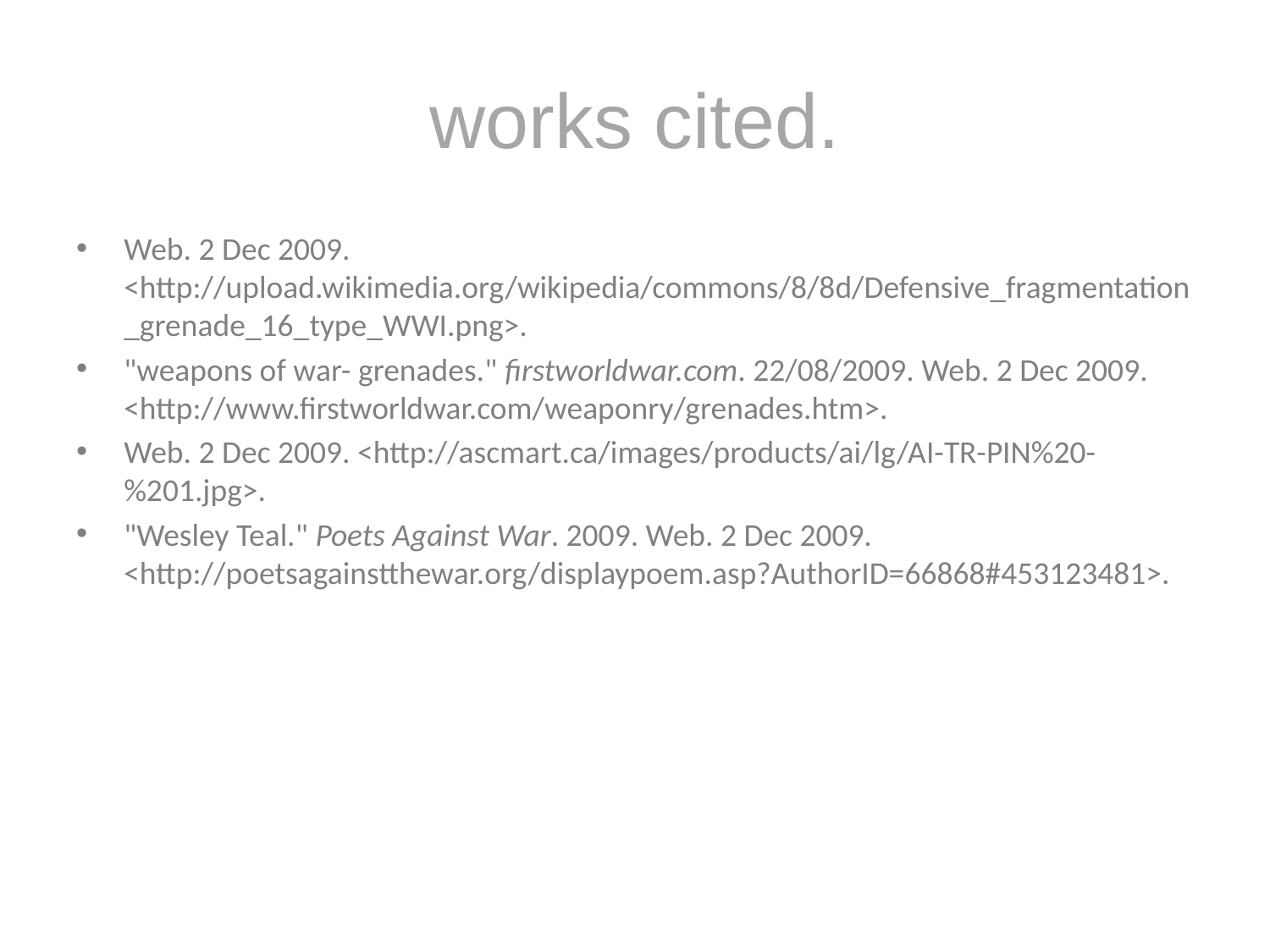

# works cited.
Web. 2 Dec 2009. <http://upload.wikimedia.org/wikipedia/commons/8/8d/Defensive_fragmentation_grenade_16_type_WWI.png>.
"weapons of war- grenades." firstworldwar.com. 22/08/2009. Web. 2 Dec 2009. <http://www.firstworldwar.com/weaponry/grenades.htm>.
Web. 2 Dec 2009. <http://ascmart.ca/images/products/ai/lg/AI-TR-PIN%20-%201.jpg>.
"Wesley Teal." Poets Against War. 2009. Web. 2 Dec 2009. <http://poetsagainstthewar.org/displaypoem.asp?AuthorID=66868#453123481>.